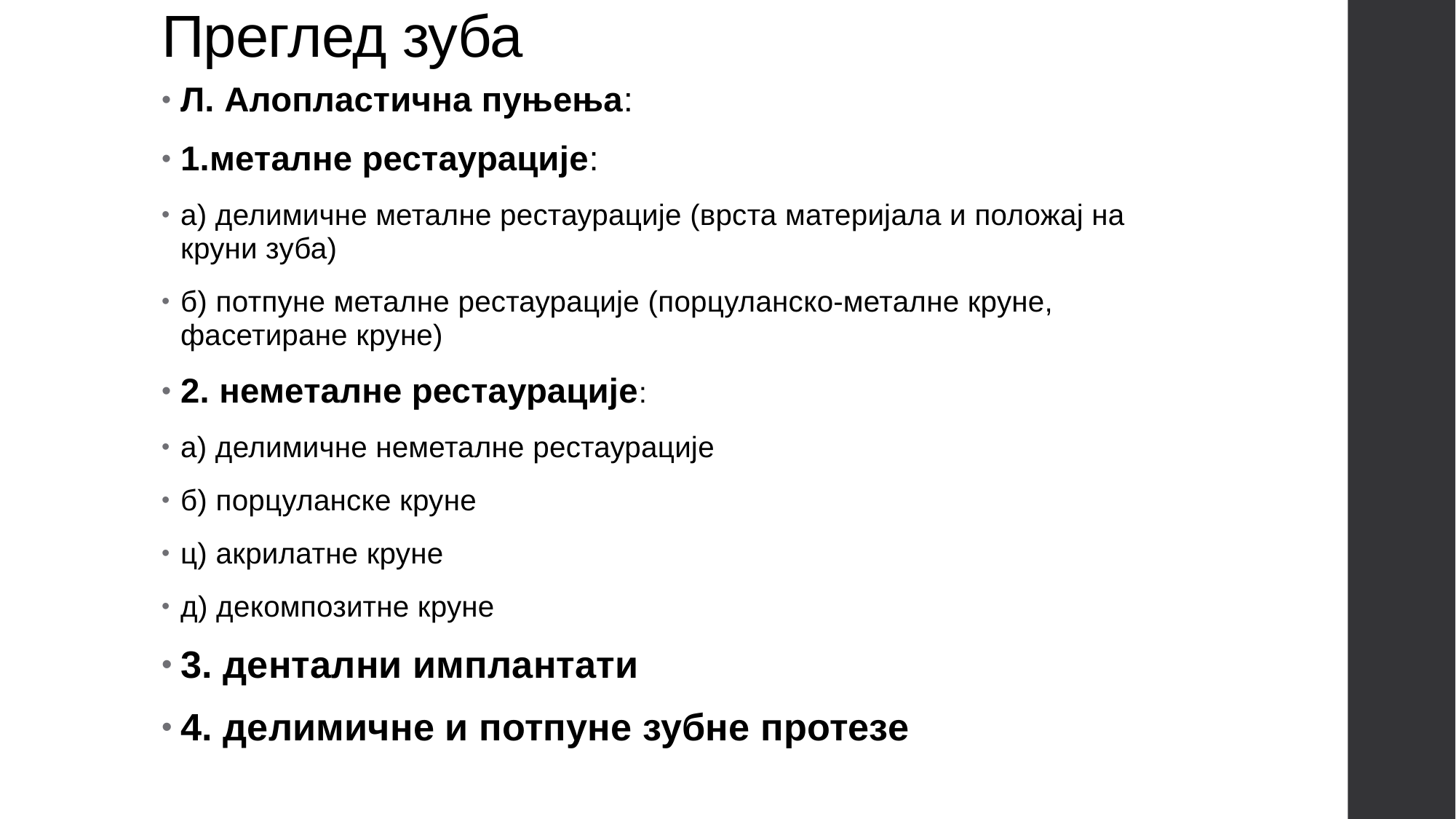

# Преглед зуба
Л. Алопластична пуњења:
1.металне рестаурације:
а) делимичне металне рестаурације (врста материјала и положај на круни зуба)
б) потпуне металне рестаурације (порцуланско-металне круне, фасетиране круне)
2. неметалне рестаурације:
а) делимичне неметалне рестаурације
б) порцуланске круне
ц) акрилатне круне
д) декомпозитне круне
3. дентални имплантати
4. делимичне и потпуне зубне протезе